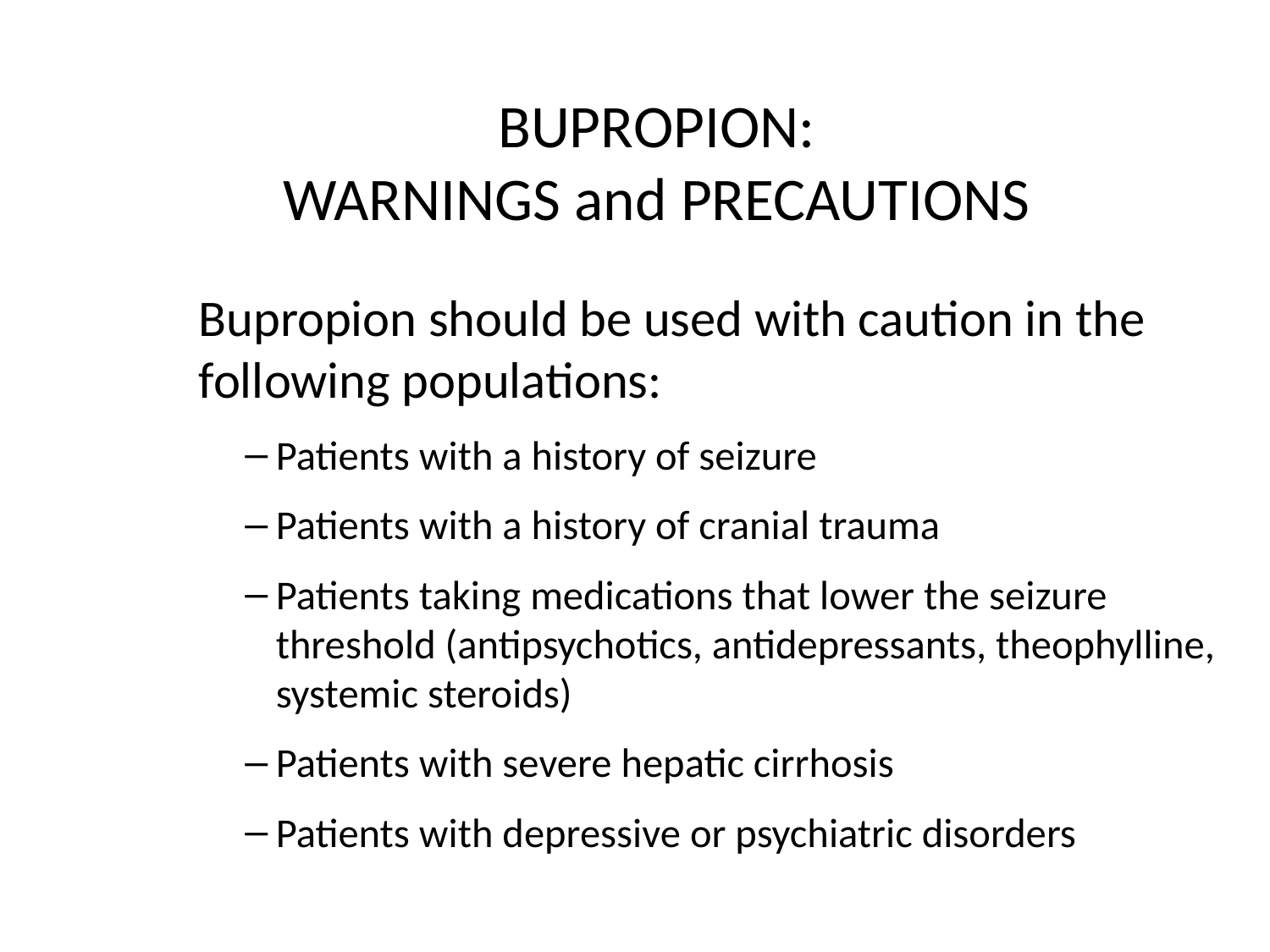

BUPROPION:
WARNINGS and PRECAUTIONS
Bupropion should be used with caution in the following populations:
Patients with a history of seizure
Patients with a history of cranial trauma
Patients taking medications that lower the seizure threshold (antipsychotics, antidepressants, theophylline, systemic steroids)
Patients with severe hepatic cirrhosis
Patients with depressive or psychiatric disorders